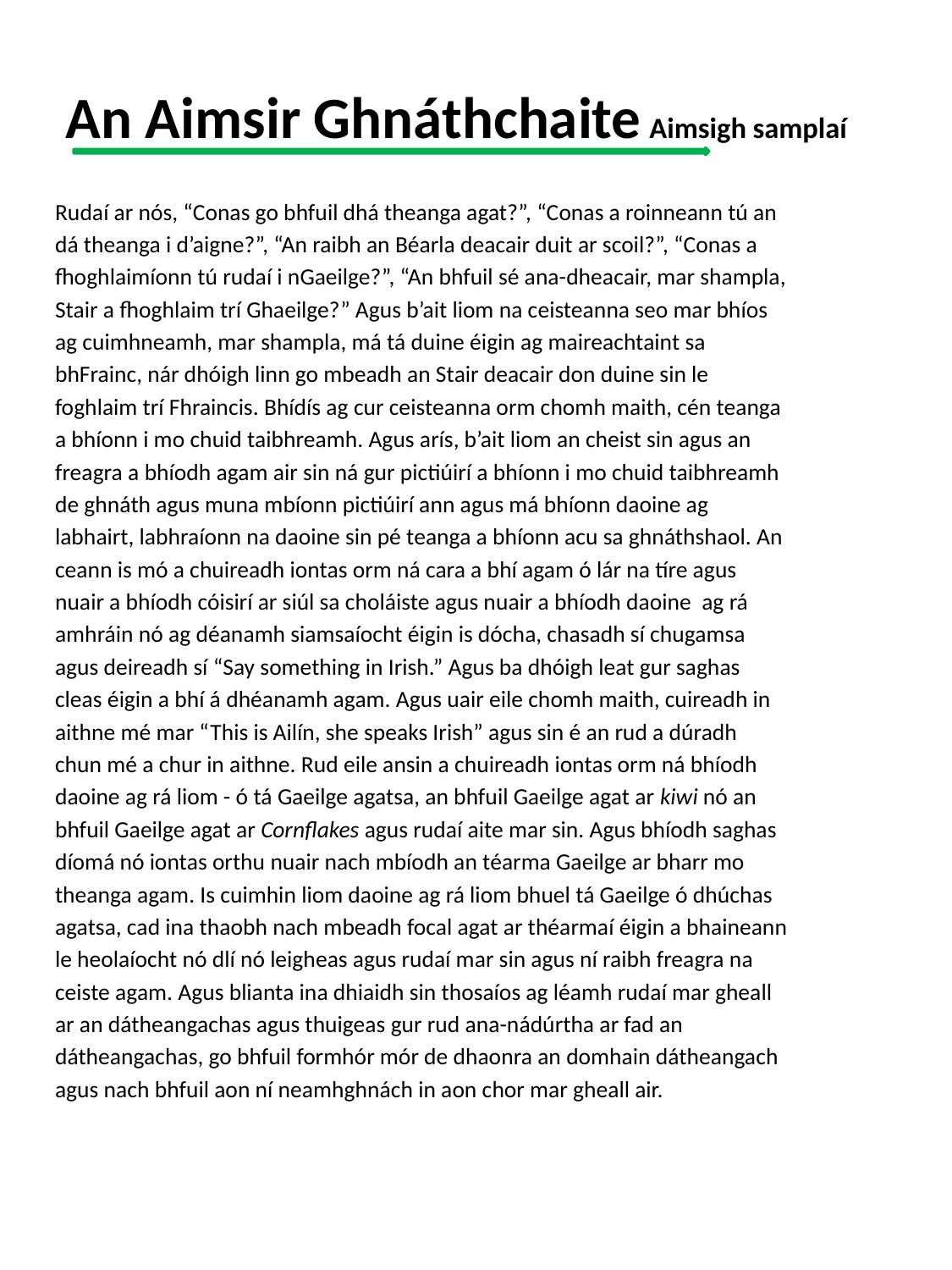

# An Aimsir Ghnáthchaite	Aimsigh samplaí

Rudaí ar nós, “Conas go bhfuil dhá theanga agat?”, “Conas a roinneann tú an
dá theanga i d’aigne?”, “An raibh an Béarla deacair duit ar scoil?”, “Conas a
fhoghlaimíonn tú rudaí i nGaeilge?”, “An bhfuil sé ana-dheacair, mar shampla,
Stair a fhoghlaim trí Ghaeilge?” Agus b’ait liom na ceisteanna seo mar bhíos
ag cuimhneamh, mar shampla, má tá duine éigin ag maireachtaint sa
bhFrainc, nár dhóigh linn go mbeadh an Stair deacair don duine sin le
foghlaim trí Fhraincis. Bhídís ag cur ceisteanna orm chomh maith, cén teanga
a bhíonn i mo chuid taibhreamh. Agus arís, b’ait liom an cheist sin agus an
freagra a bhíodh agam air sin ná gur pictiúirí a bhíonn i mo chuid taibhreamh
de ghnáth agus muna mbíonn pictiúirí ann agus má bhíonn daoine ag
labhairt, labhraíonn na daoine sin pé teanga a bhíonn acu sa ghnáthshaol. An
ceann is mó a chuireadh iontas orm ná cara a bhí agam ó lár na tíre agus
nuair a bhíodh cóisirí ar siúl sa choláiste agus nuair a bhíodh daoine  ag rá
amhráin nó ag déanamh siamsaíocht éigin is dócha, chasadh sí chugamsa
agus deireadh sí “Say something in Irish.” Agus ba dhóigh leat gur saghas
cleas éigin a bhí á dhéanamh agam. Agus uair eile chomh maith, cuireadh in
aithne mé mar “This is Ailín, she speaks Irish” agus sin é an rud a dúradh
chun mé a chur in aithne. Rud eile ansin a chuireadh iontas orm ná bhíodh
daoine ag rá liom - ó tá Gaeilge agatsa, an bhfuil Gaeilge agat ar kiwi nó an
bhfuil Gaeilge agat ar Cornflakes agus rudaí aite mar sin. Agus bhíodh saghas
díomá nó iontas orthu nuair nach mbíodh an téarma Gaeilge ar bharr mo
theanga agam. Is cuimhin liom daoine ag rá liom bhuel tá Gaeilge ó dhúchas
agatsa, cad ina thaobh nach mbeadh focal agat ar théarmaí éigin a bhaineann
le heolaíocht nó dlí nó leigheas agus rudaí mar sin agus ní raibh freagra na
ceiste agam. Agus blianta ina dhiaidh sin thosaíos ag léamh rudaí mar gheall
ar an dátheangachas agus thuigeas gur rud ana-nádúrtha ar fad an
dátheangachas, go bhfuil formhór mór de dhaonra an domhain dátheangach
agus nach bhfuil aon ní neamhghnách in aon chor mar gheall air.